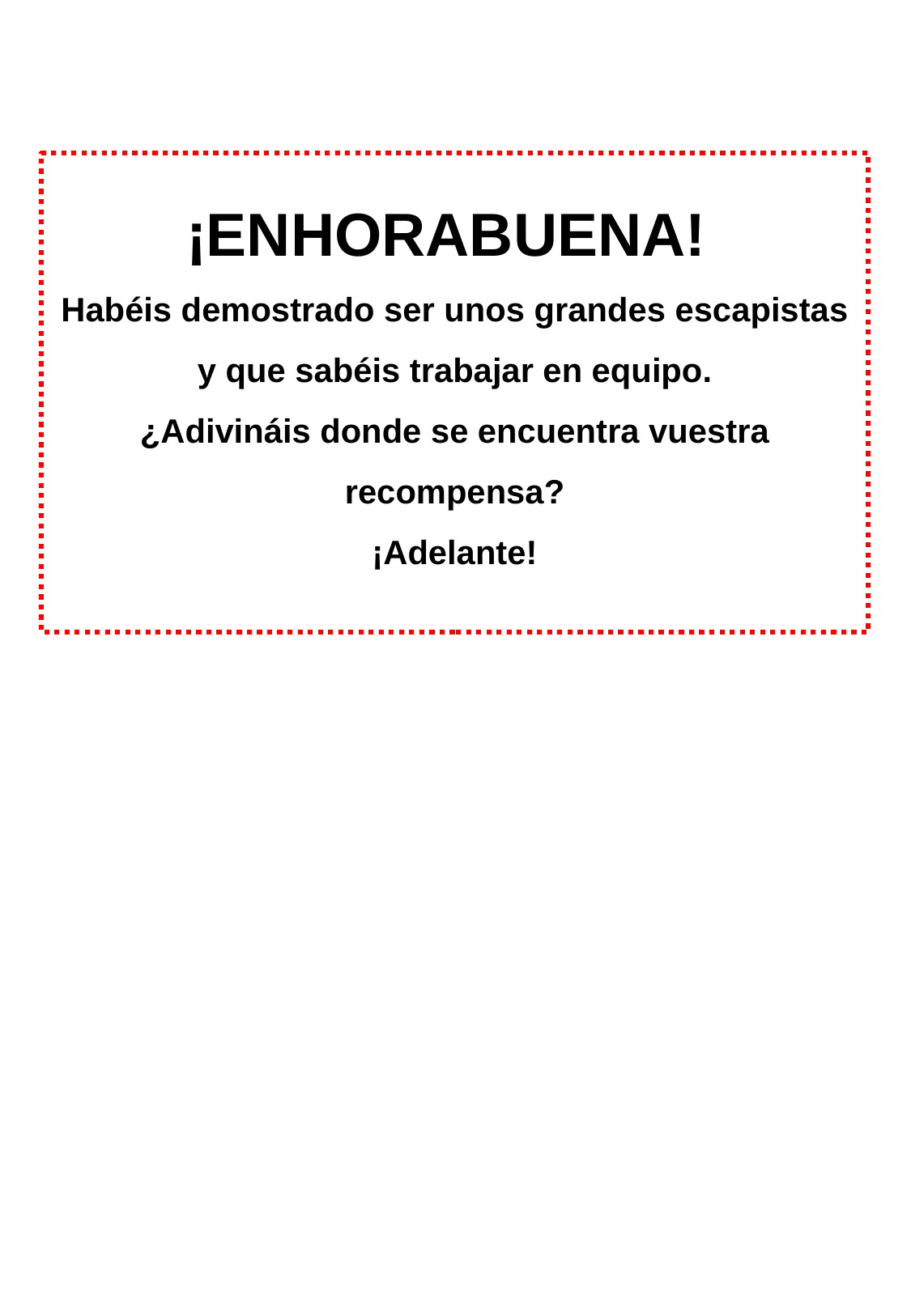

¡ENHORABUENA!
Habéis demostrado ser unos grandes escapistas y que sabéis trabajar en equipo.
¿Adivináis donde se encuentra vuestra recompensa?
¡Adelante!